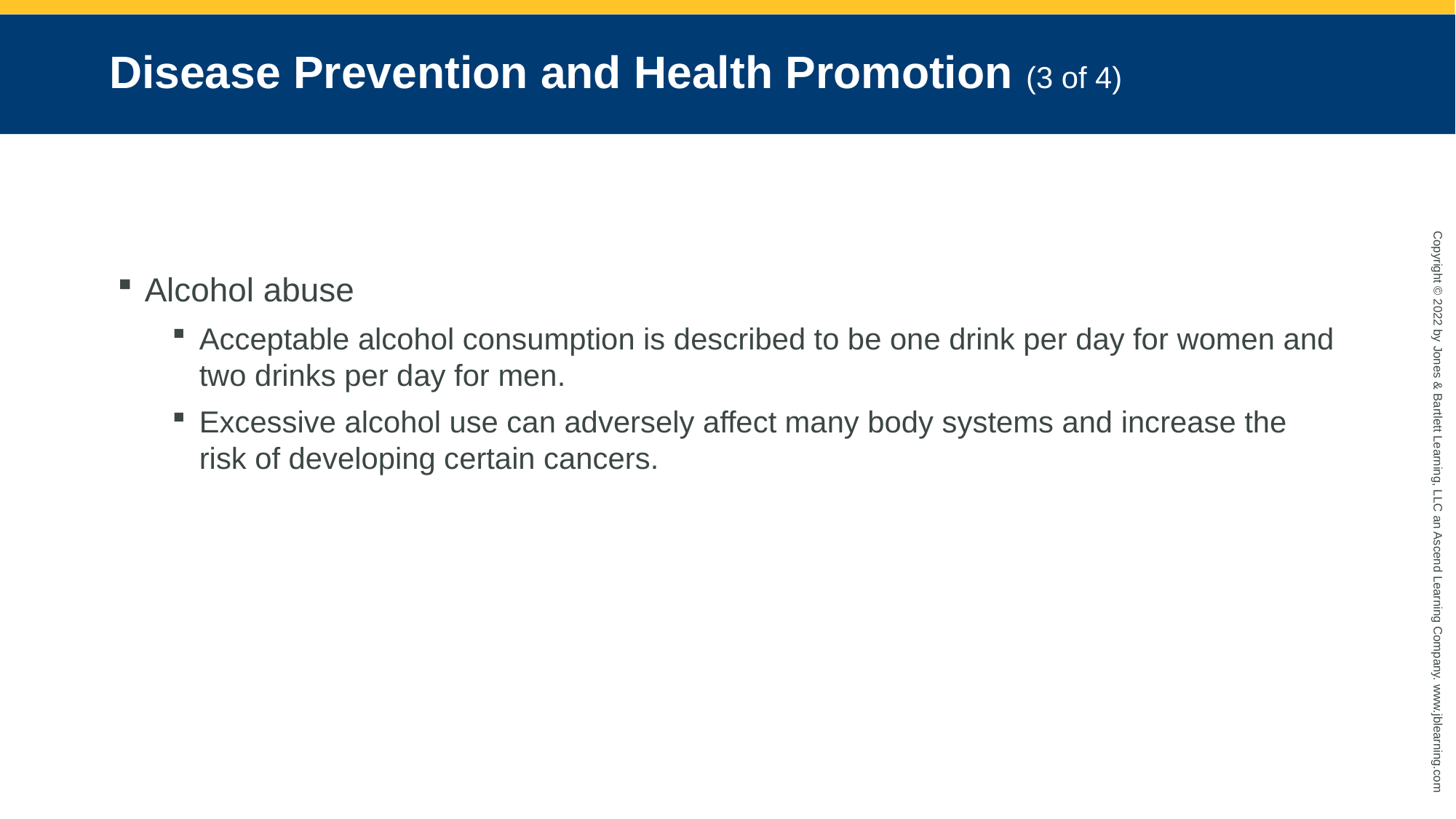

# Disease Prevention and Health Promotion (3 of 4)
Alcohol abuse
Acceptable alcohol consumption is described to be one drink per day for women and two drinks per day for men.
Excessive alcohol use can adversely affect many body systems and increase the risk of developing certain cancers.